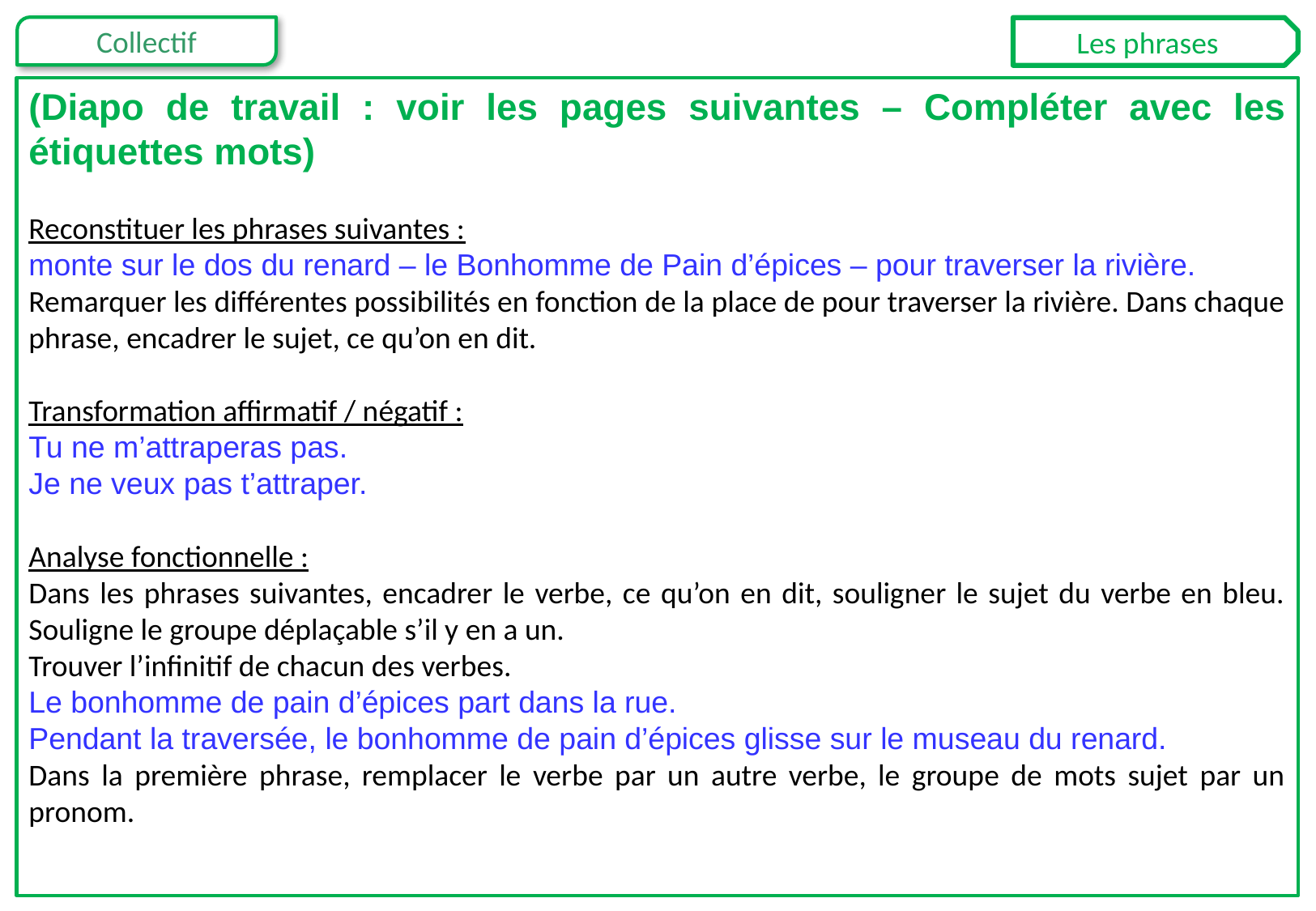

Les phrases
(Diapo de travail : voir les pages suivantes – Compléter avec les étiquettes mots)

Reconstituer les phrases suivantes :
monte sur le dos du renard – le Bonhomme de Pain d’épices – pour traverser la rivière.
Remarquer les différentes possibilités en fonction de la place de pour traverser la rivière. Dans chaque phrase, encadrer le sujet, ce qu’on en dit.

Transformation affirmatif / négatif :
Tu ne m’attraperas pas.
Je ne veux pas t’attraper.

Analyse fonctionnelle :
Dans les phrases suivantes, encadrer le verbe, ce qu’on en dit, souligner le sujet du verbe en bleu. Souligne le groupe déplaçable s’il y en a un.
Trouver l’infinitif de chacun des verbes.
Le bonhomme de pain d’épices part dans la rue.
Pendant la traversée, le bonhomme de pain d’épices glisse sur le museau du renard.
Dans la première phrase, remplacer le verbe par un autre verbe, le groupe de mots sujet par un pronom.